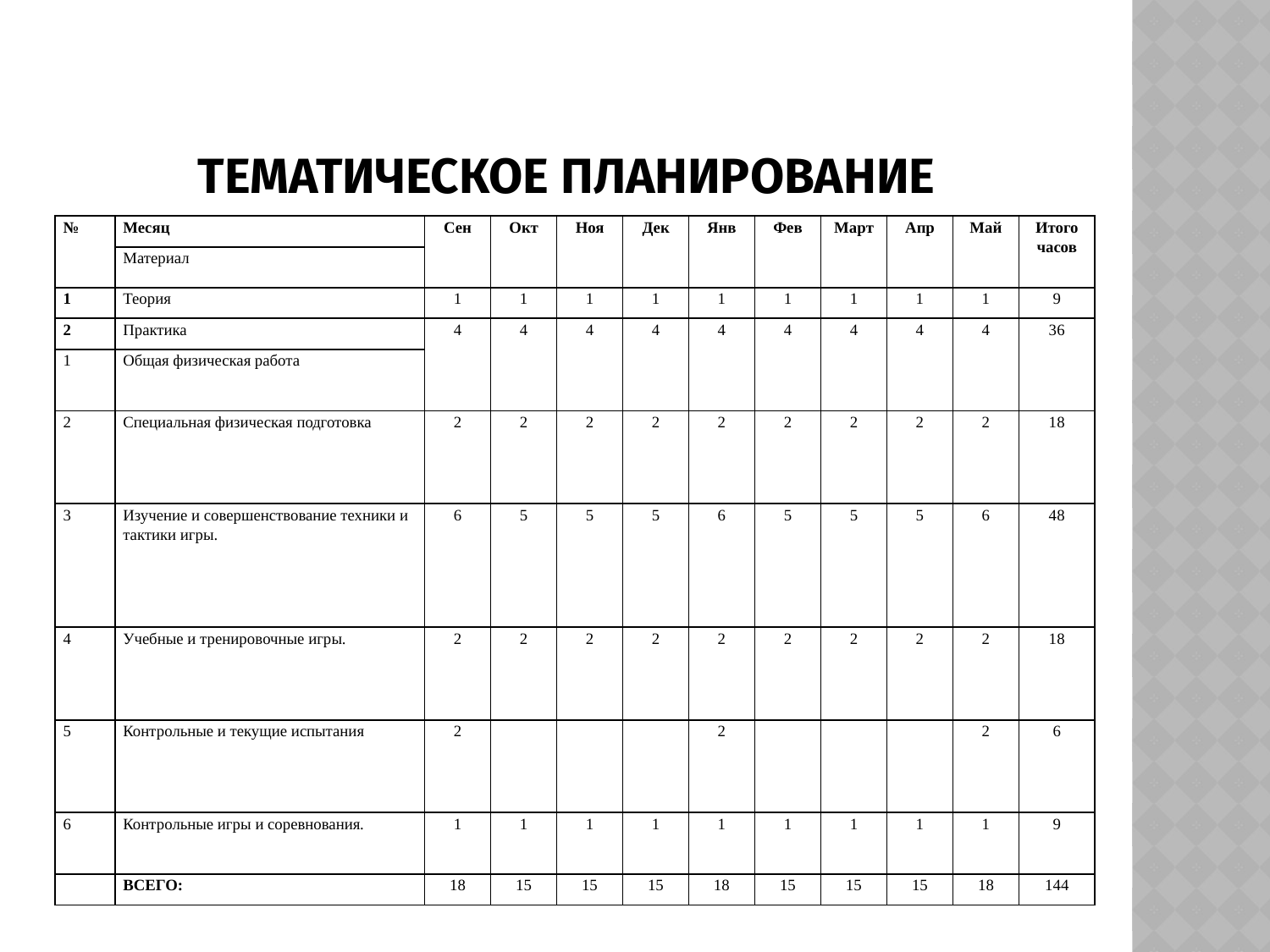

# Тематическое планирование
| № | Месяц | Сен | Окт | Ноя | Дек | Янв | Фев | Март | Апр | Май | Итого часов |
| --- | --- | --- | --- | --- | --- | --- | --- | --- | --- | --- | --- |
|  | Материал |  |  |  |  |  |  |  |  |  |  |
| 1 | Теория | 1 | 1 | 1 | 1 | 1 | 1 | 1 | 1 | 1 | 9 |
| 2 | Практика | 4 | 4 | 4 | 4 | 4 | 4 | 4 | 4 | 4 | 36 |
| 1 | Общая физическая работа |  |  |  |  |  |  |  |  |  |  |
| 2 | Специальная физическая подготовка | 2 | 2 | 2 | 2 | 2 | 2 | 2 | 2 | 2 | 18 |
| 3 | Изучение и совершенствование техники и тактики игры. | 6 | 5 | 5 | 5 | 6 | 5 | 5 | 5 | 6 | 48 |
| 4 | Учебные и тренировочные игры. | 2 | 2 | 2 | 2 | 2 | 2 | 2 | 2 | 2 | 18 |
| 5 | Контрольные и текущие испытания | 2 |  |  |  | 2 |  |  |  | 2 | 6 |
| 6 | Контрольные игры и соревнования. | 1 | 1 | 1 | 1 | 1 | 1 | 1 | 1 | 1 | 9 |
|  | ВСЕГО: | 18 | 15 | 15 | 15 | 18 | 15 | 15 | 15 | 18 | 144 |